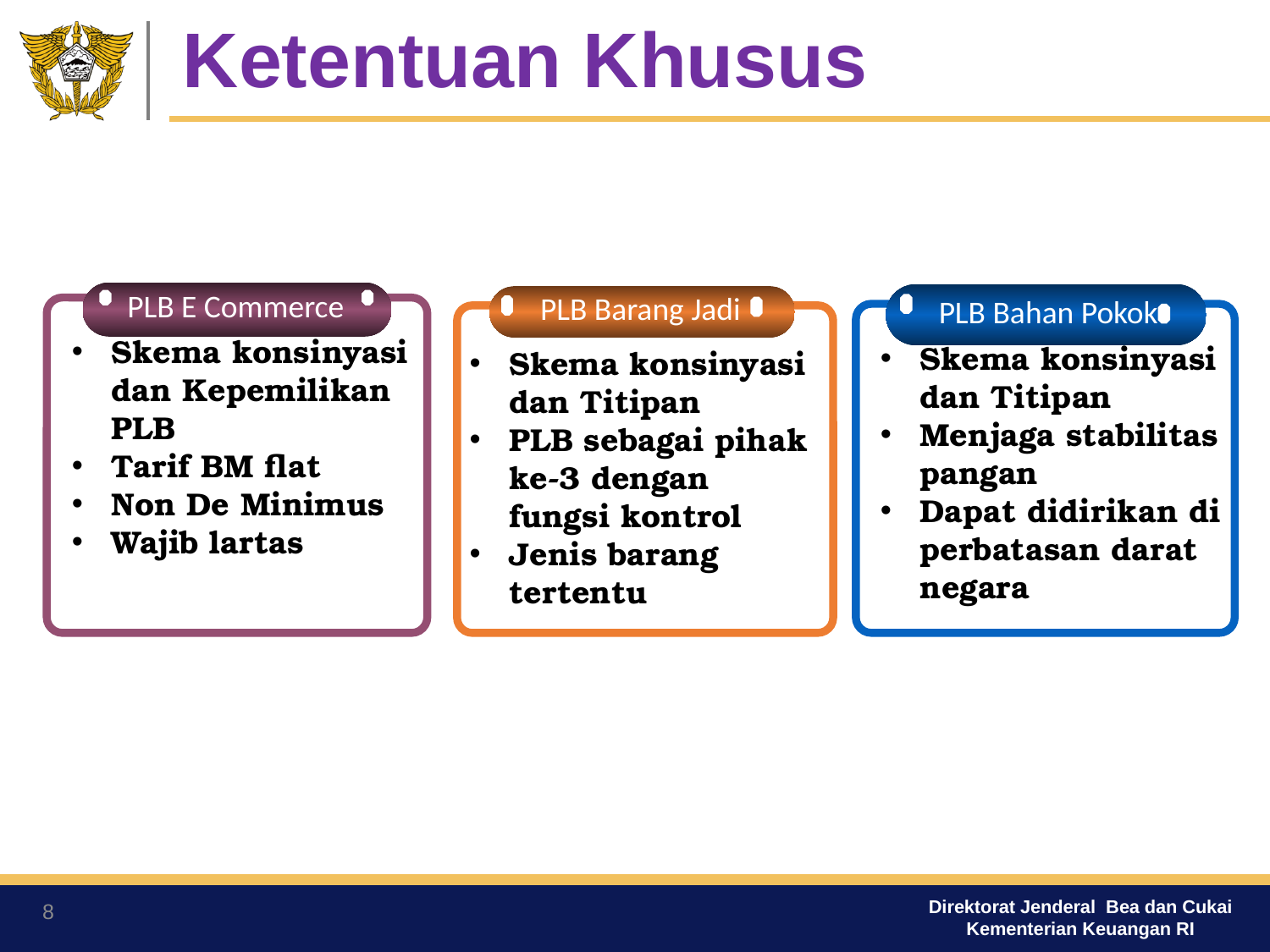

# Ketentuan Khusus
PLB E Commerce

Skema konsinyasi dan Kepemilikan PLB
Tarif BM flat
Non De Minimus
Wajib lartas
PLB Barang Jadi

PLB Bahan Pokok

Ad Your Title

Skema konsinyasi dan Titipan
Menjaga stabilitas pangan
Dapat didirikan di perbatasan darat negara
Skema konsinyasi dan Titipan
PLB sebagai pihak ke-3 dengan fungsi kontrol
Jenis barang tertentu